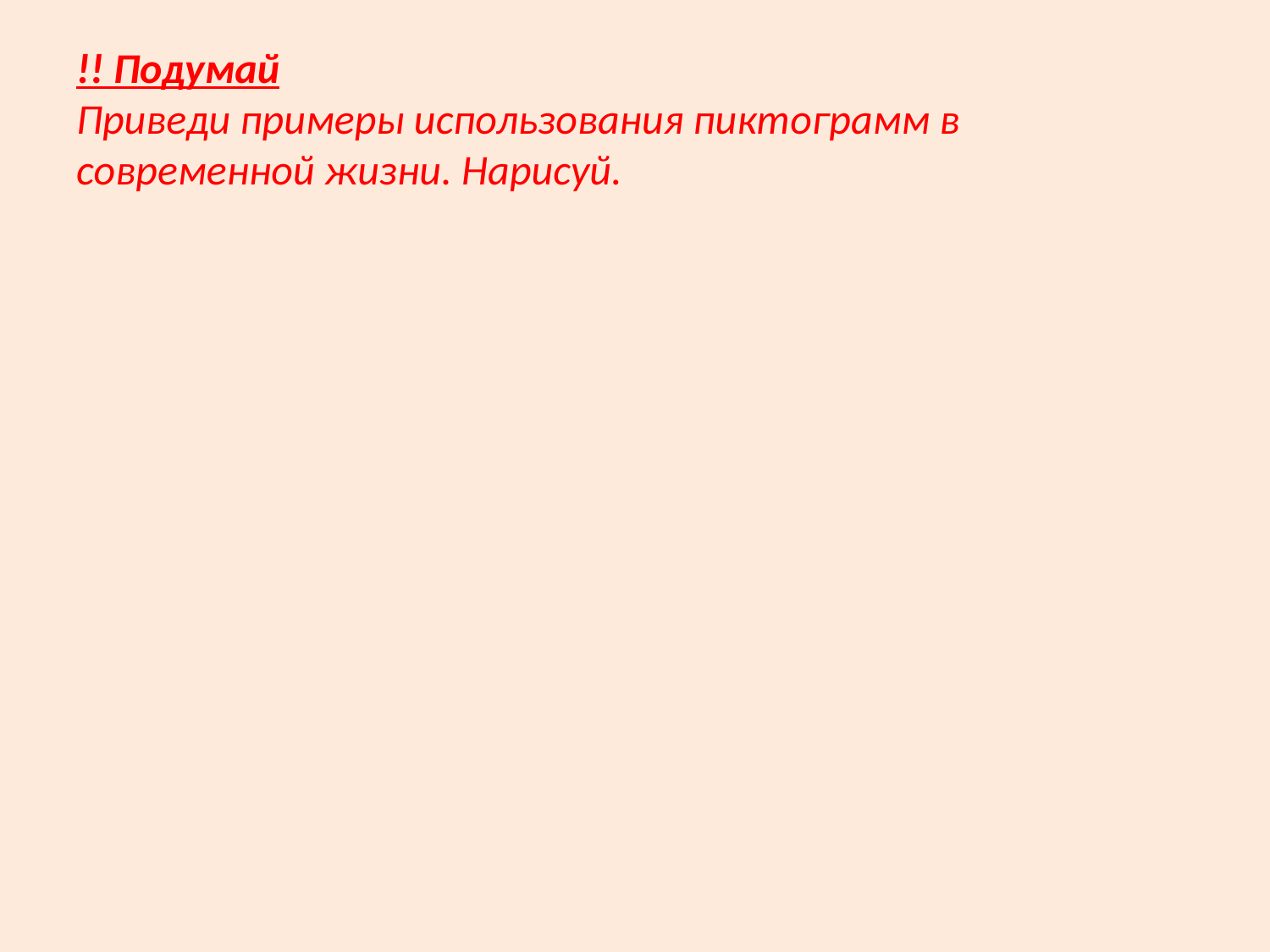

# !! Подумай Приведи примеры использования пиктограмм в современной жизни. Нарисуй.